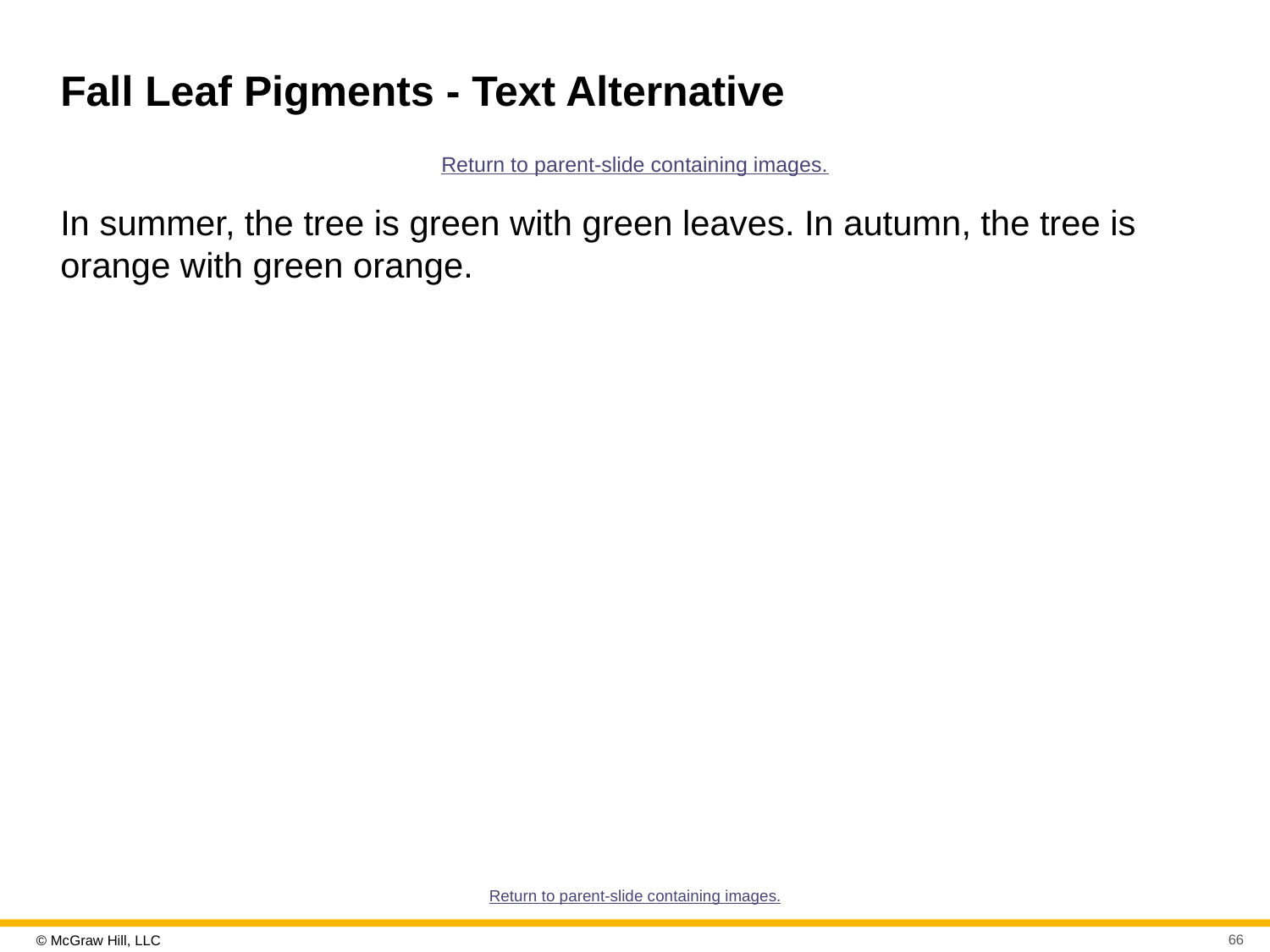

# Fall Leaf Pigments - Text Alternative
Return to parent-slide containing images.
In summer, the tree is green with green leaves. In autumn, the tree is orange with green orange.
Return to parent-slide containing images.
66